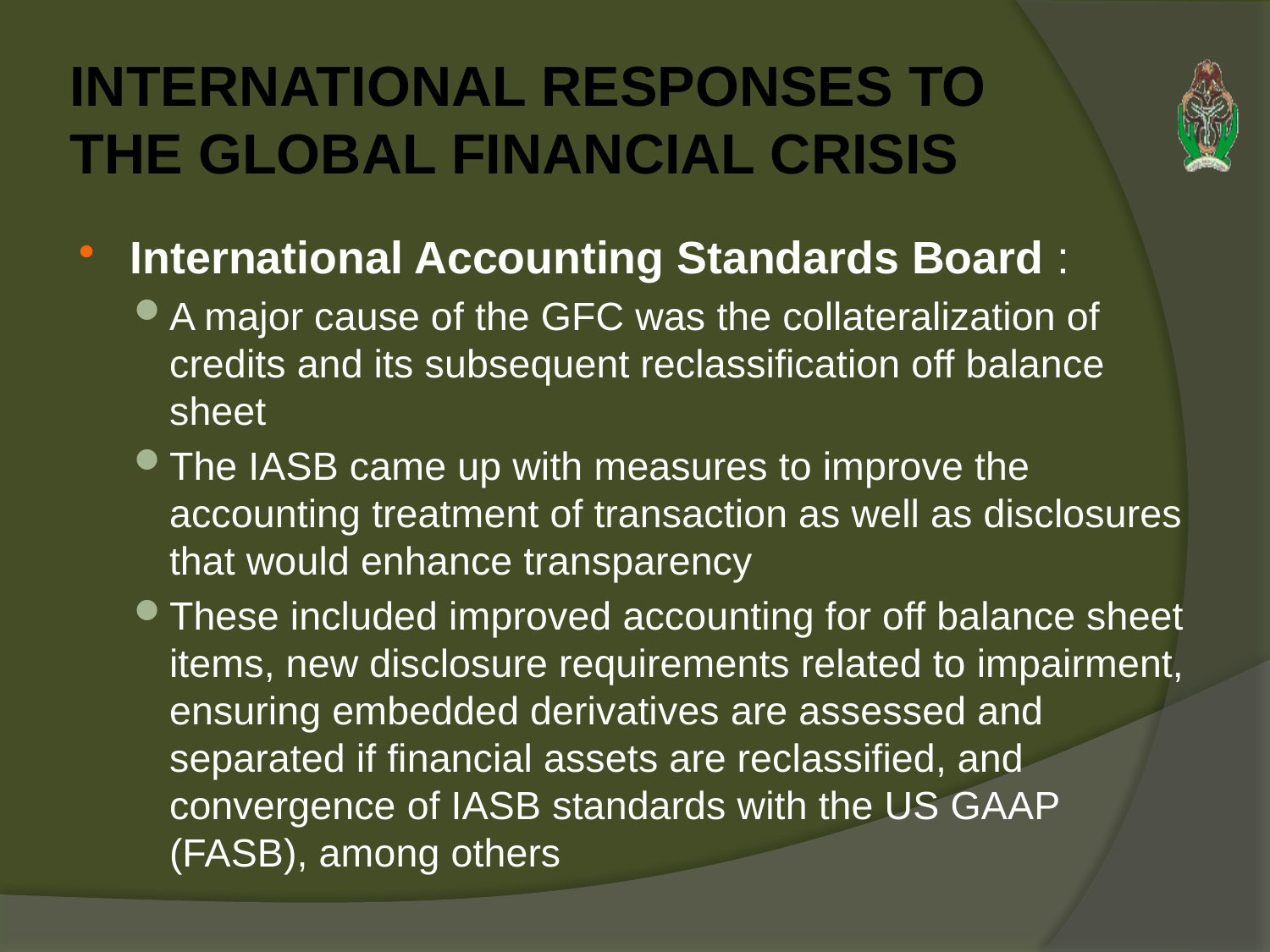

# INTERNATIONAL RESPONSES TO THE GLOBAL FINANCIAL CRISIS
International Accounting Standards Board :
A major cause of the GFC was the collateralization of credits and its subsequent reclassification off balance sheet
The IASB came up with measures to improve the accounting treatment of transaction as well as disclosures that would enhance transparency
These included improved accounting for off balance sheet items, new disclosure requirements related to impairment, ensuring embedded derivatives are assessed and separated if financial assets are reclassified, and convergence of IASB standards with the US GAAP (FASB), among others